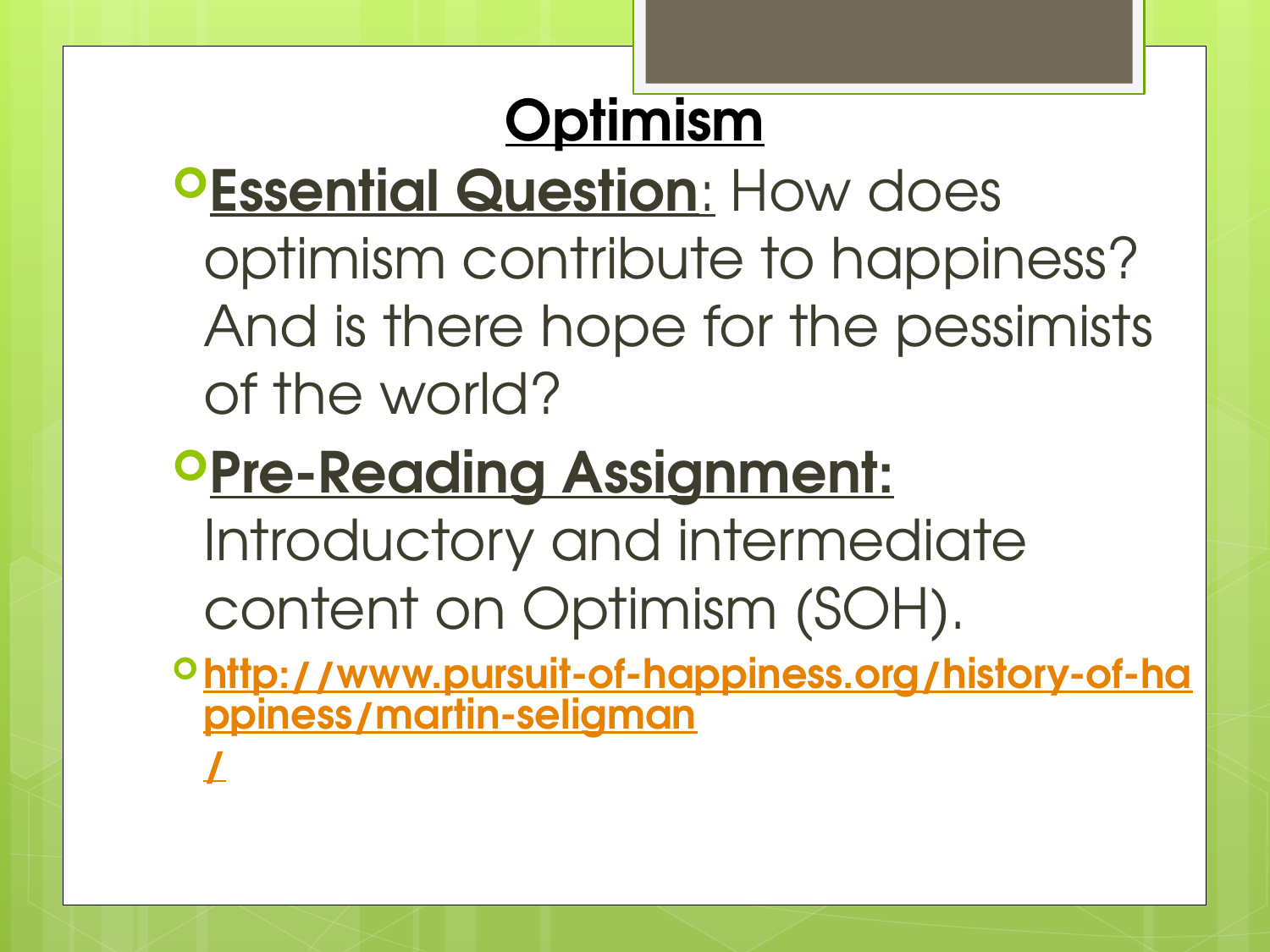

# Optimism
Essential Question: How does optimism contribute to happiness? And is there hope for the pessimists of the world?
Pre-Reading Assignment: Introductory and intermediate content on Optimism (SOH).
http://www.pursuit-of-happiness.org/history-of-happiness/martin-seligman/